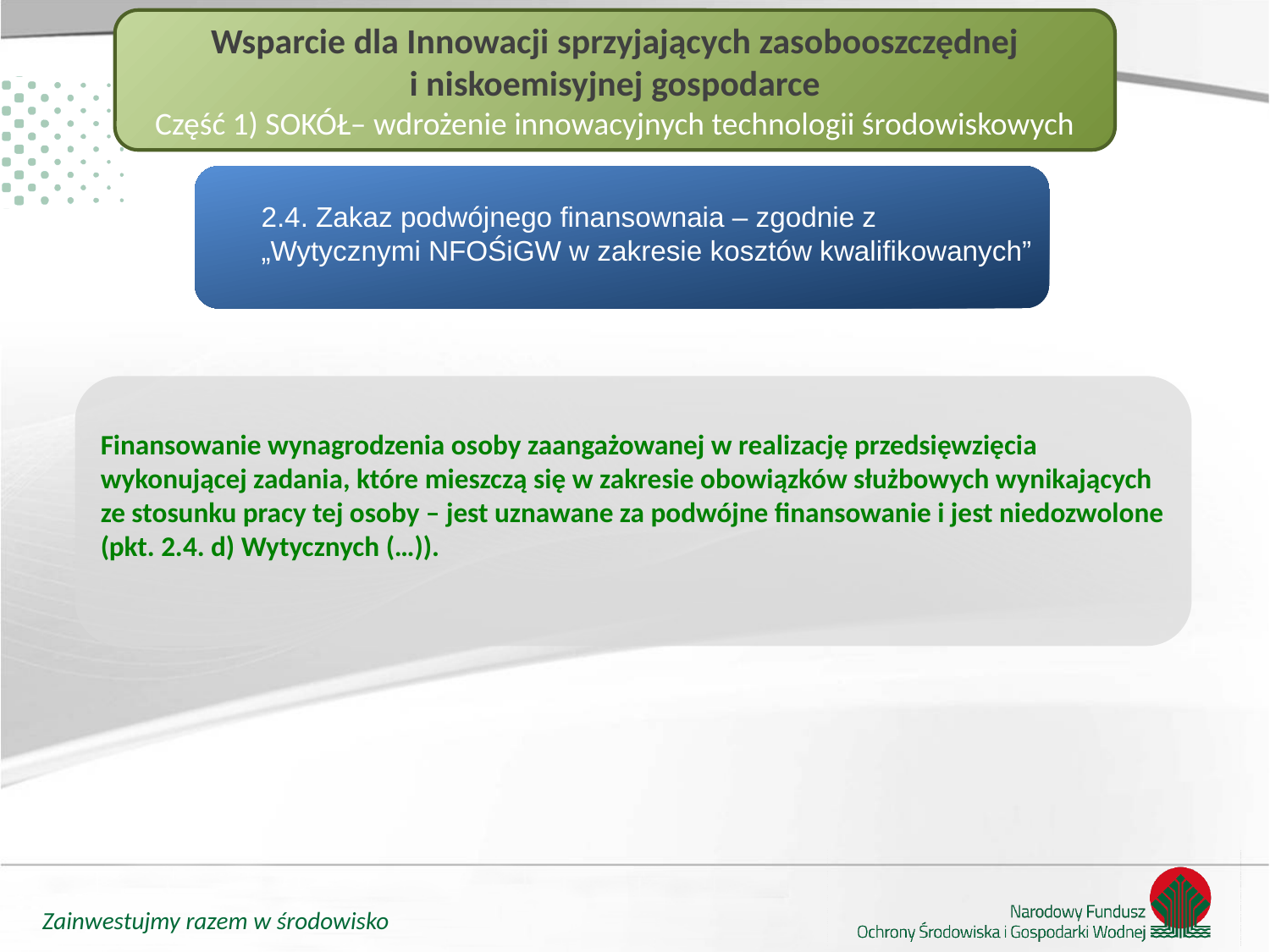

Wsparcie dla Innowacji sprzyjających zasobooszczędnej i niskoemisyjnej gospodarce
Część 1) SOKÓŁ– wdrożenie innowacyjnych technologii środowiskowych

2.4. Zakaz podwójnego finansownaia – zgodnie z
„Wytycznymi NFOŚiGW w zakresie kosztów kwalifikowanych”

Finansowanie wynagrodzenia osoby zaangażowanej w realizację przedsięwzięcia wykonującej zadania, które mieszczą się w zakresie obowiązków służbowych wynikających ze stosunku pracy tej osoby – jest uznawane za podwójne finansowanie i jest niedozwolone (pkt. 2.4. d) Wytycznych (…)).